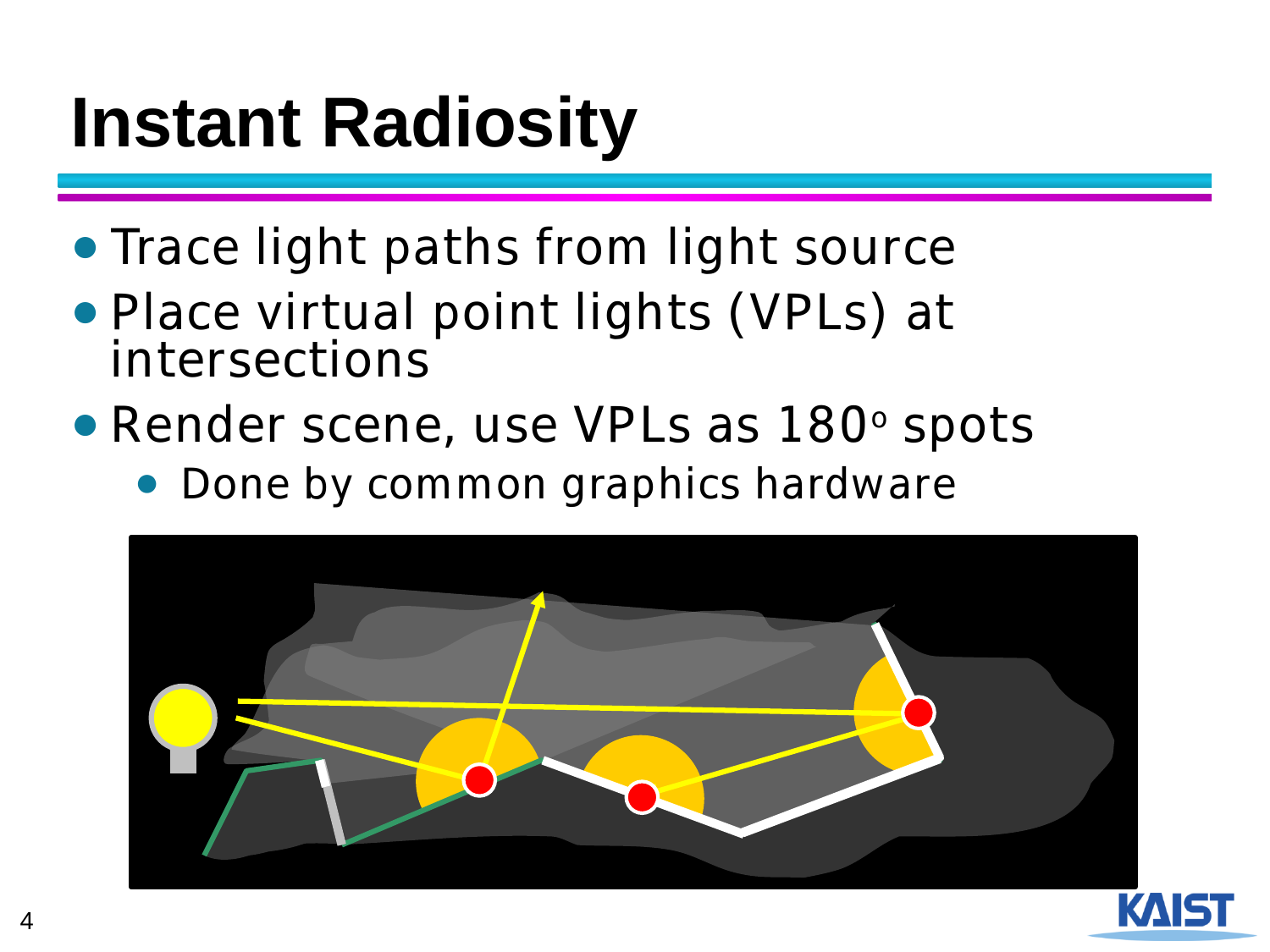

# Instant Radiosity
Trace light paths from light source
Place virtual point lights (VPLs) at intersections
Render scene, use VPLs as 180o spots
Done by common graphics hardware